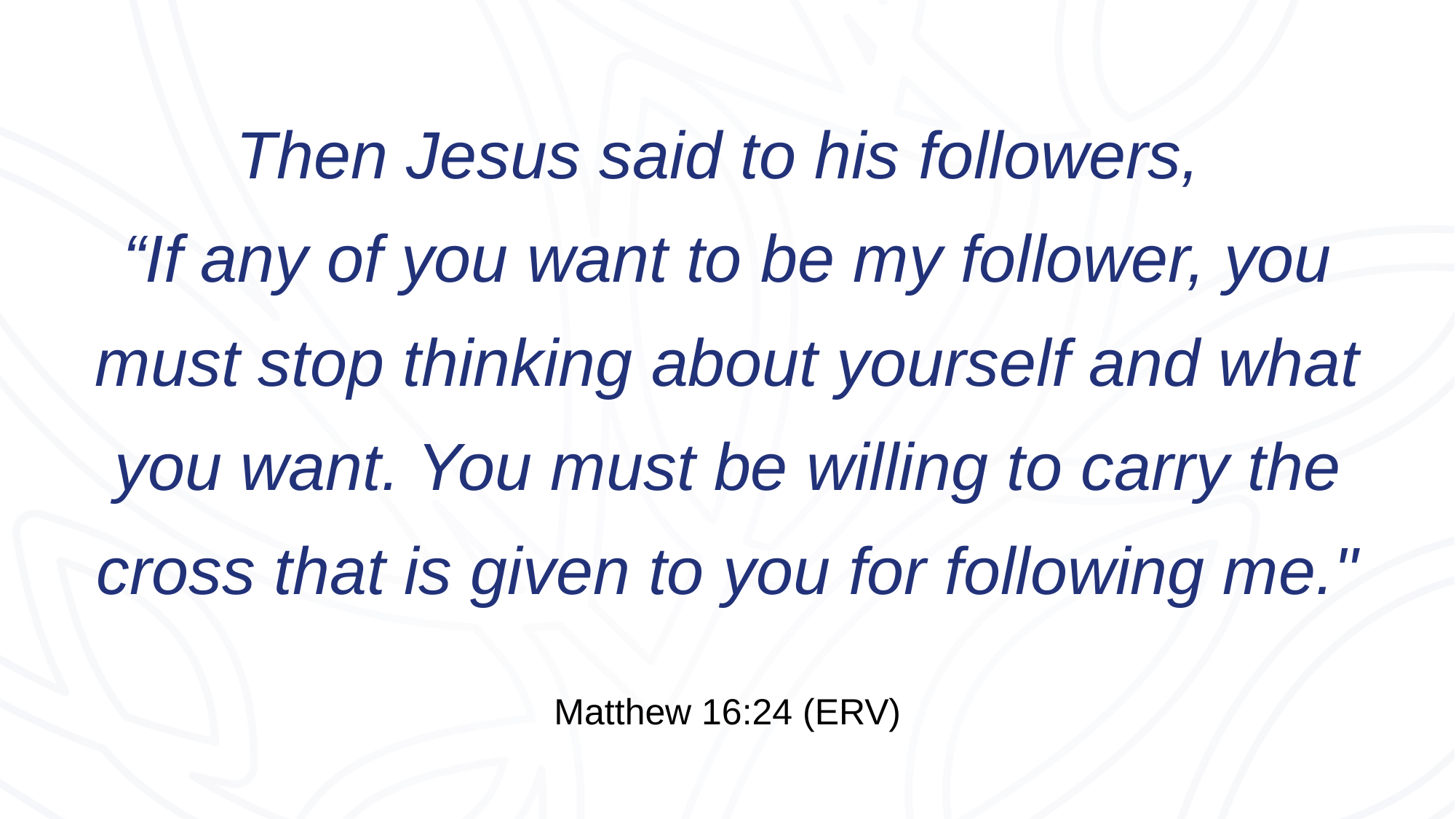

# Then Jesus said to his followers, “If any of you want to be my follower, you must stop thinking about yourself and what you want. You must be willing to carry the cross that is given to you for following me."
Matthew 16:24 (ERV)